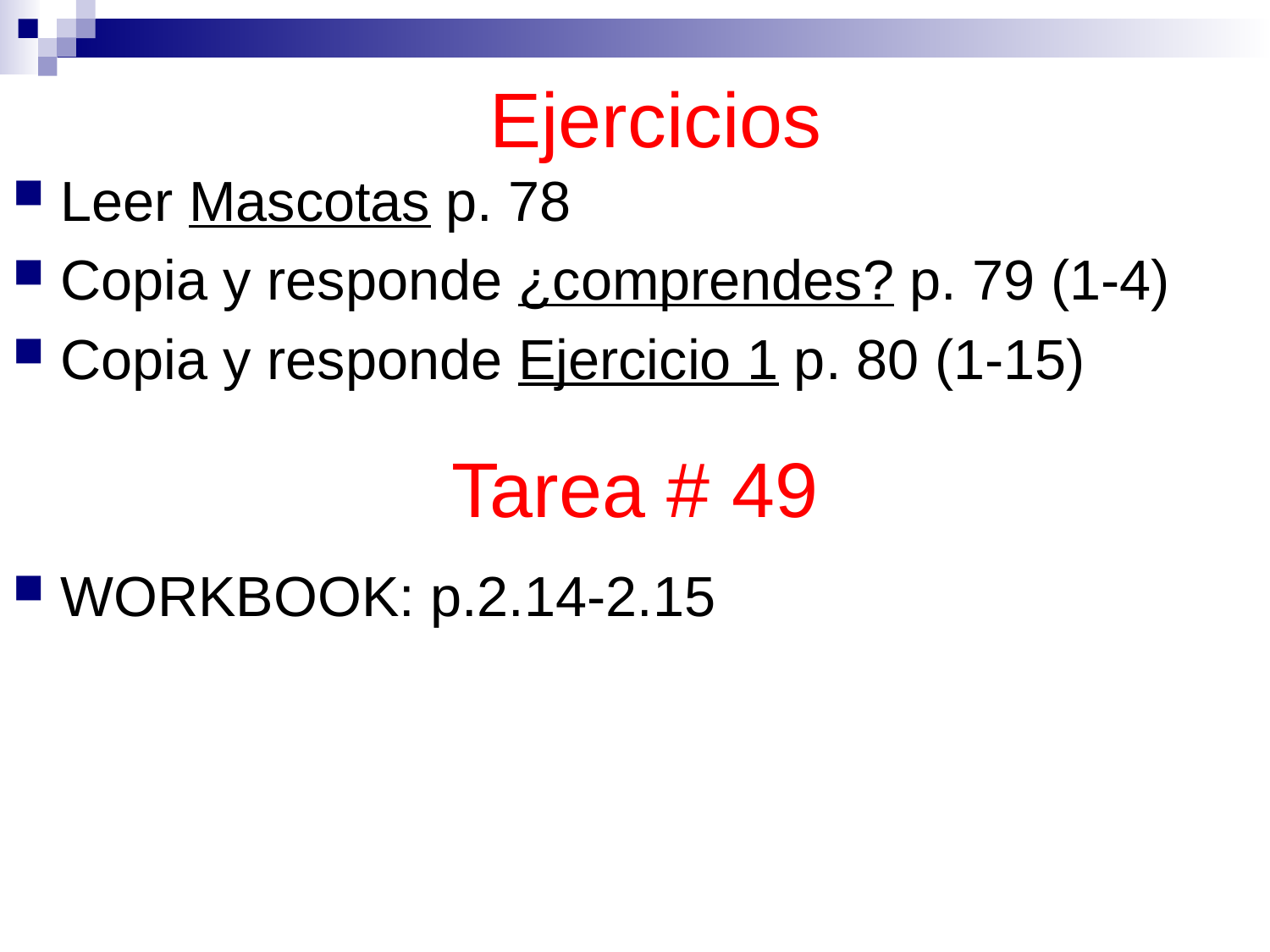

Ejercicios
Leer Mascotas p. 78
Copia y responde ¿comprendes? p. 79 (1-4)
Copia y responde Ejercicio 1 p. 80 (1-15)

WORKBOOK: p.2.14-2.15
Tarea # 49